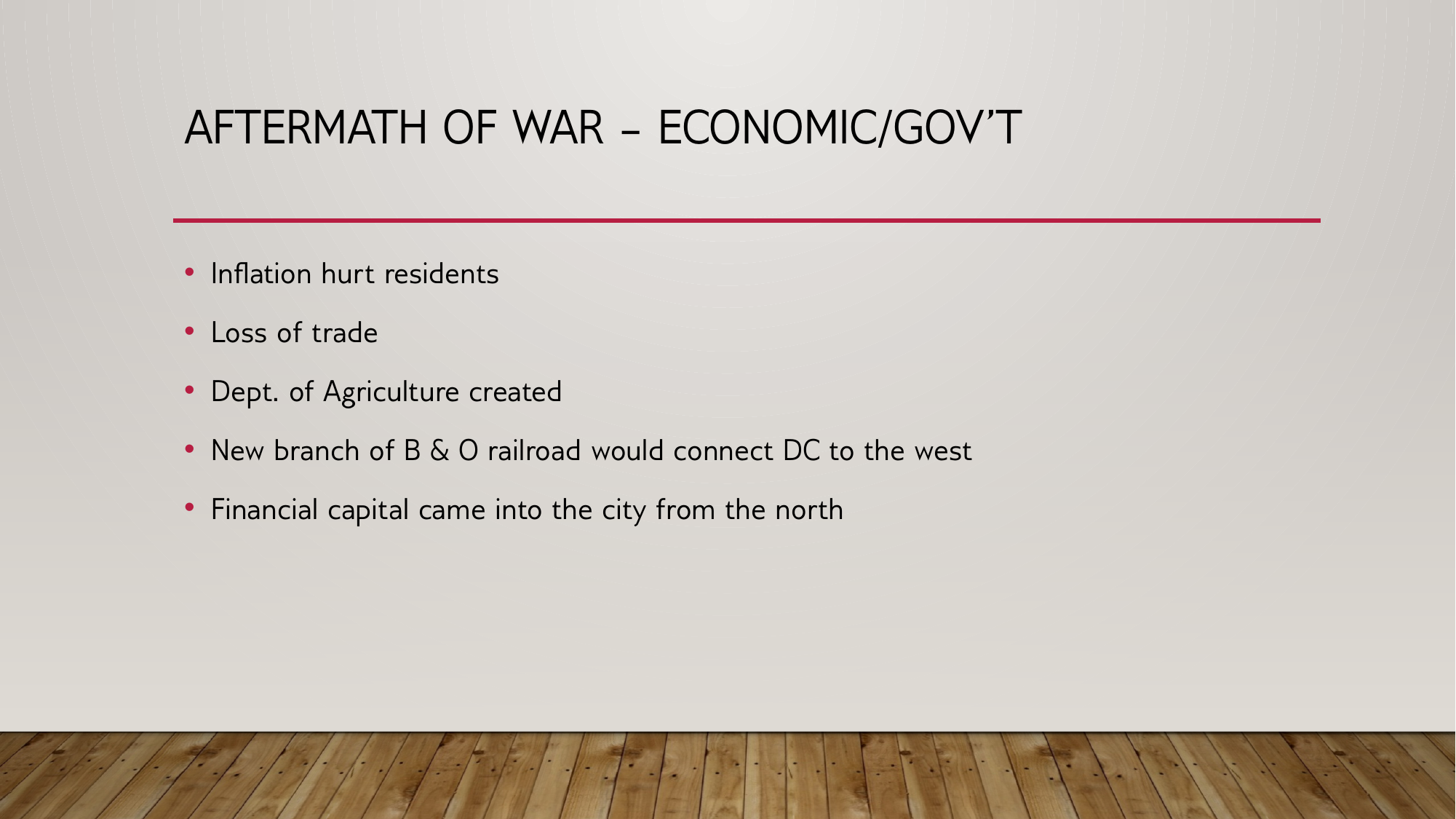

# Aftermath of war – economic/gov’t
Inflation hurt residents
Loss of trade
Dept. of Agriculture created
New branch of B & O railroad would connect DC to the west
Financial capital came into the city from the north